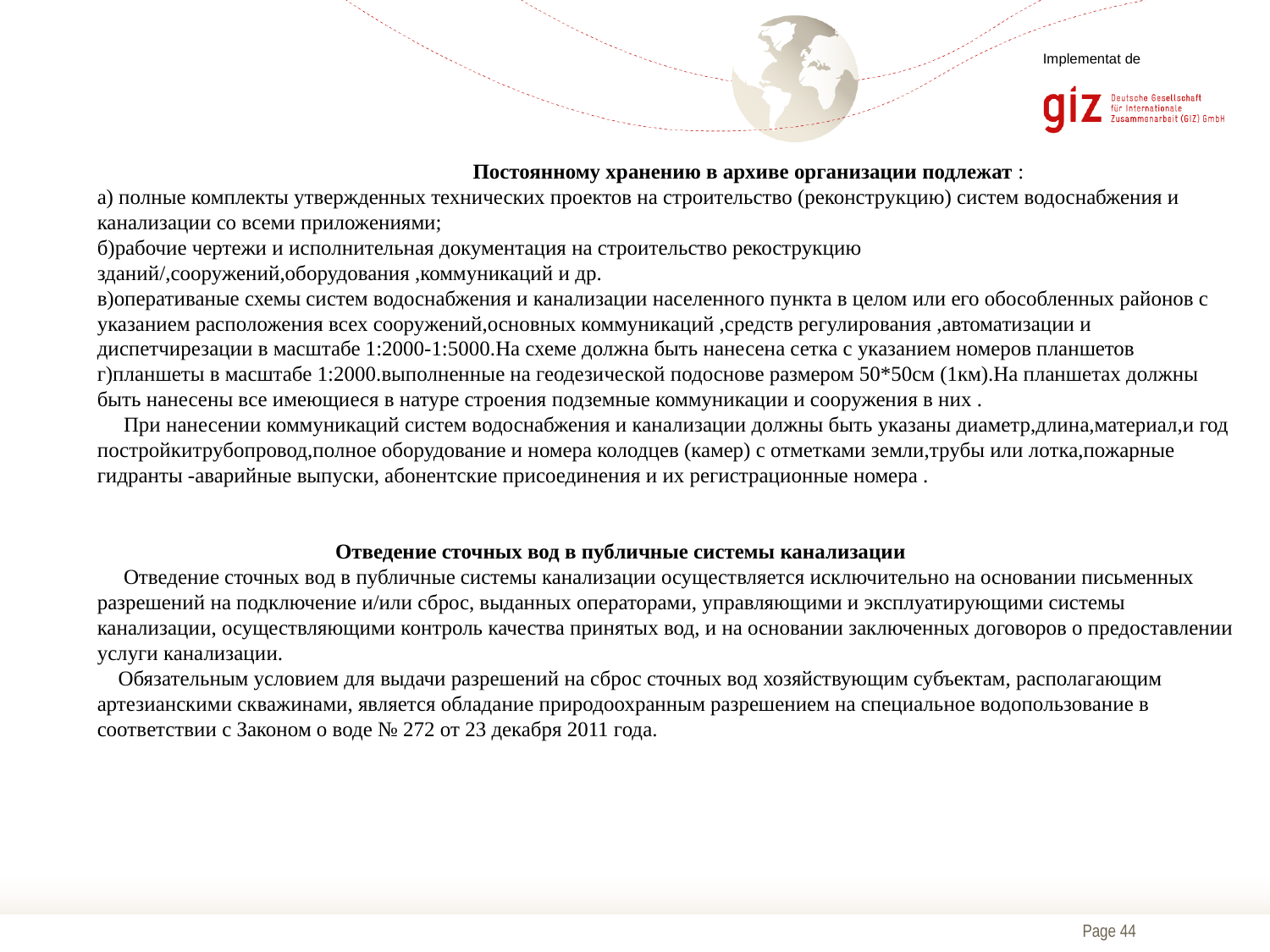

Implementat de
                                                                       Постоянному хранению в архиве организации подлежат :
а) полные комплекты утвержденных технических проектов на строительство (реконструкцию) систем водоснабжения и канализации со всеми приложениями;
б)рабочие чертежи и исполнительная документация на строительство рекострукцию зданий/,сооружений,оборудования ,коммуникаций и др.
в)оперативаные схемы систем водоснабжения и канализации населенного пункта в целом или его обособленных районов с указанием расположения всех сооружений,основных коммуникаций ,средств регулирования ,автоматизации и диспетчирезации в масштабе 1:2000-1:5000.На схеме должна быть нанесена сетка с указанием номеров планшетов
г)планшеты в масштабе 1:2000.выполненные на геодезической подоснове размером 50*50см (1км).На планшетах должны быть нанесены все имеющиеся в натуре строения подземные коммуникации и сооружения в них .
     При нанесении коммуникаций систем водоснабжения и канализации должны быть указаны диаметр,длина,материал,и год постройкитрубопровод,полное оборудование и номера колодцев (камер) с отметками земли,трубы или лотка,пожарные гидранты -аварийные выпуски, абонентские присоединения и их регистрационные номера .
                                             Отведение сточных вод в публичные системы канализации
     Отведение сточных вод в публичные системы канализации осуществляется исключительно на основании письменных разрешений на подключение и/или сброс, выданных операторами, управляющими и эксплуатирующими системы канализации, осуществляющими контроль качества принятых вод, и на основании заключенных договоров о предоставлении услуги канализации.
    Обязательным условием для выдачи разрешений на сброс сточных вод хозяйствующим субъектам, располагающим артезианскими скважинами, является обладание природоохранным разрешением на специальное водопользование в соответствии с Законом о воде № 272 от 23 декабря 2011 года.